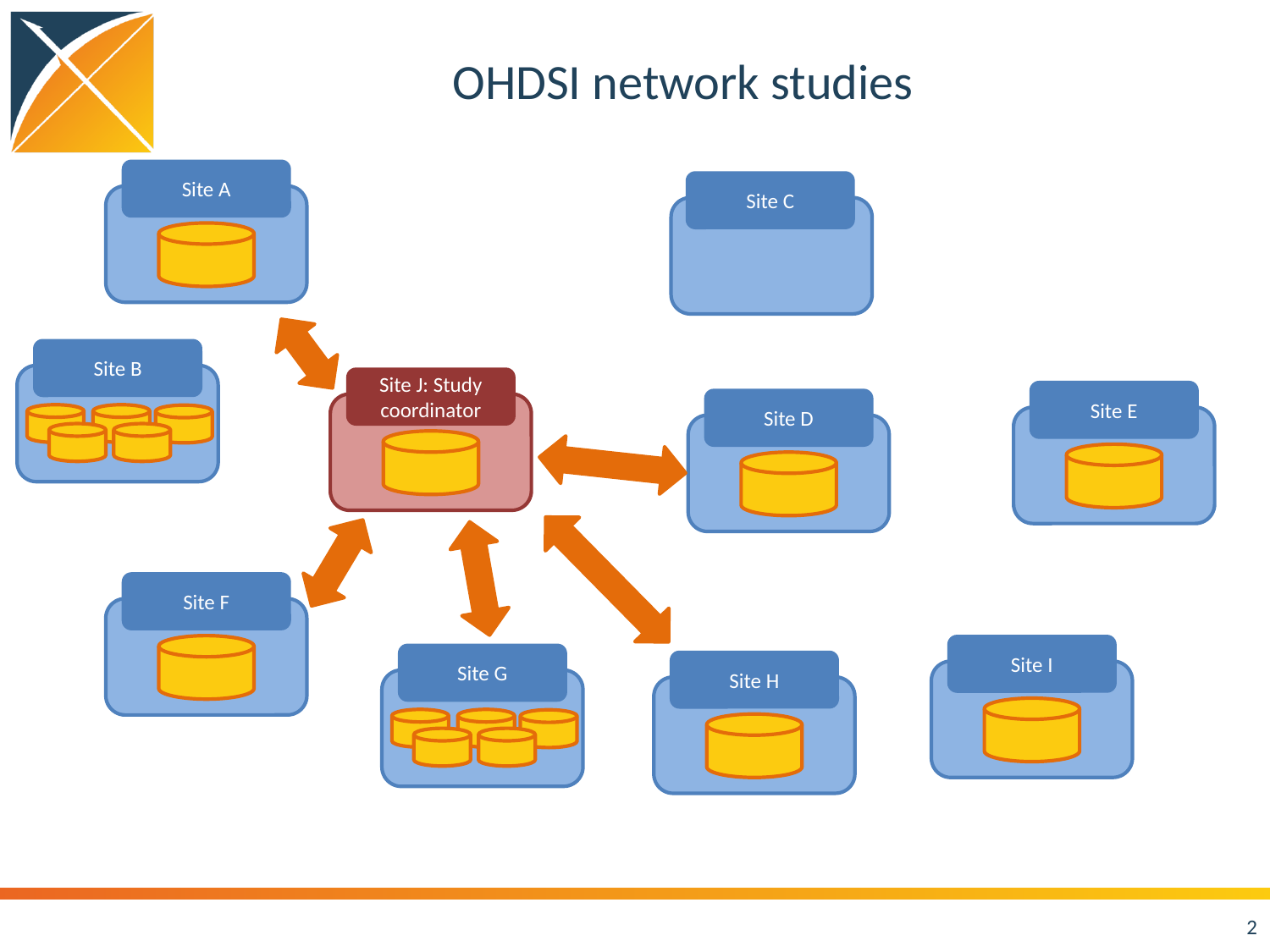

# OHDSI network studies
Site A
Site C

Site B

Site J: Study coordinator
Site E

Site D

Site F

Site I

Site G

Site H

2